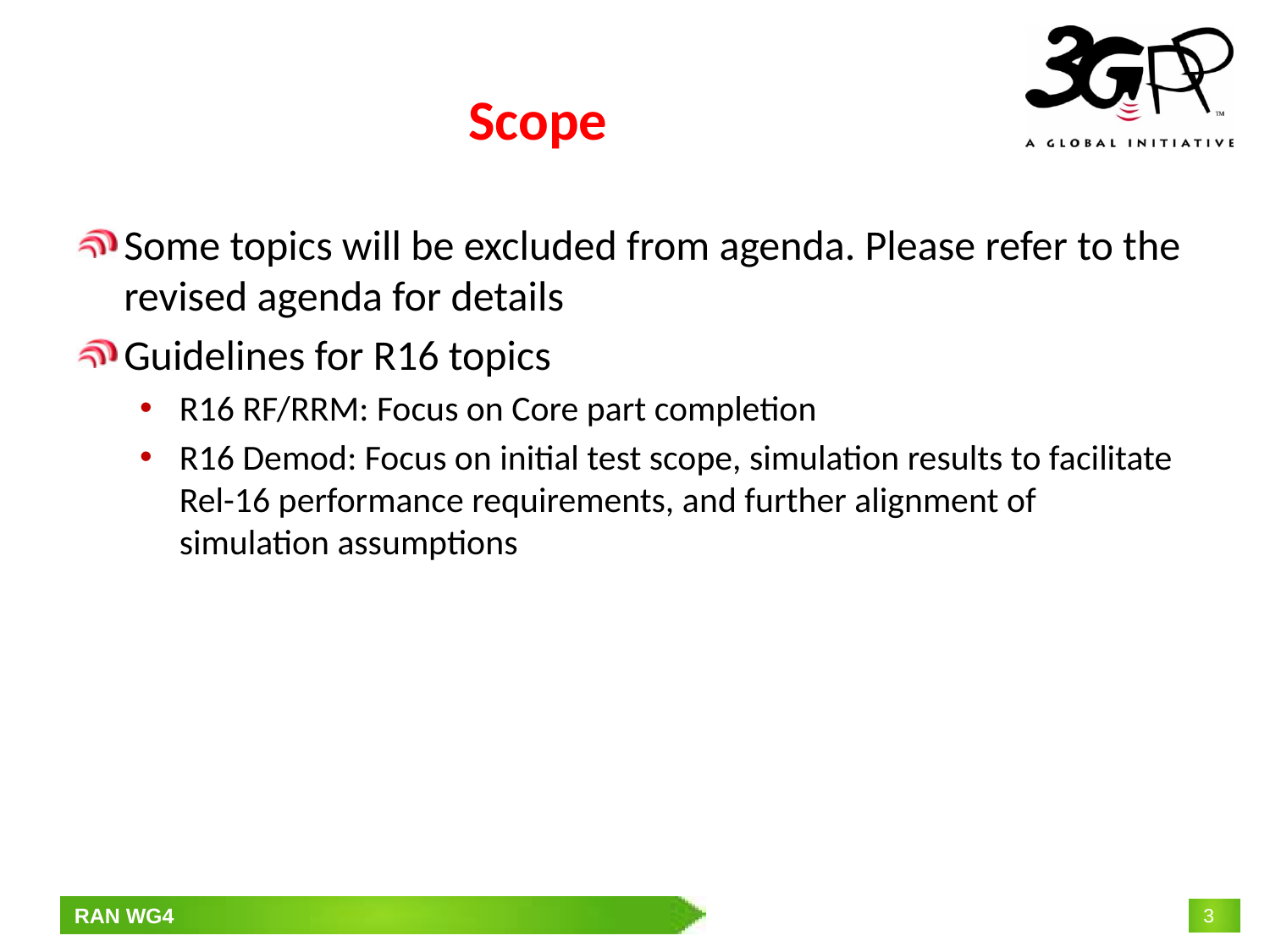

# Scope
Some topics will be excluded from agenda. Please refer to the revised agenda for details
Guidelines for R16 topics
R16 RF/RRM: Focus on Core part completion
R16 Demod: Focus on initial test scope, simulation results to facilitate Rel-16 performance requirements, and further alignment of simulation assumptions